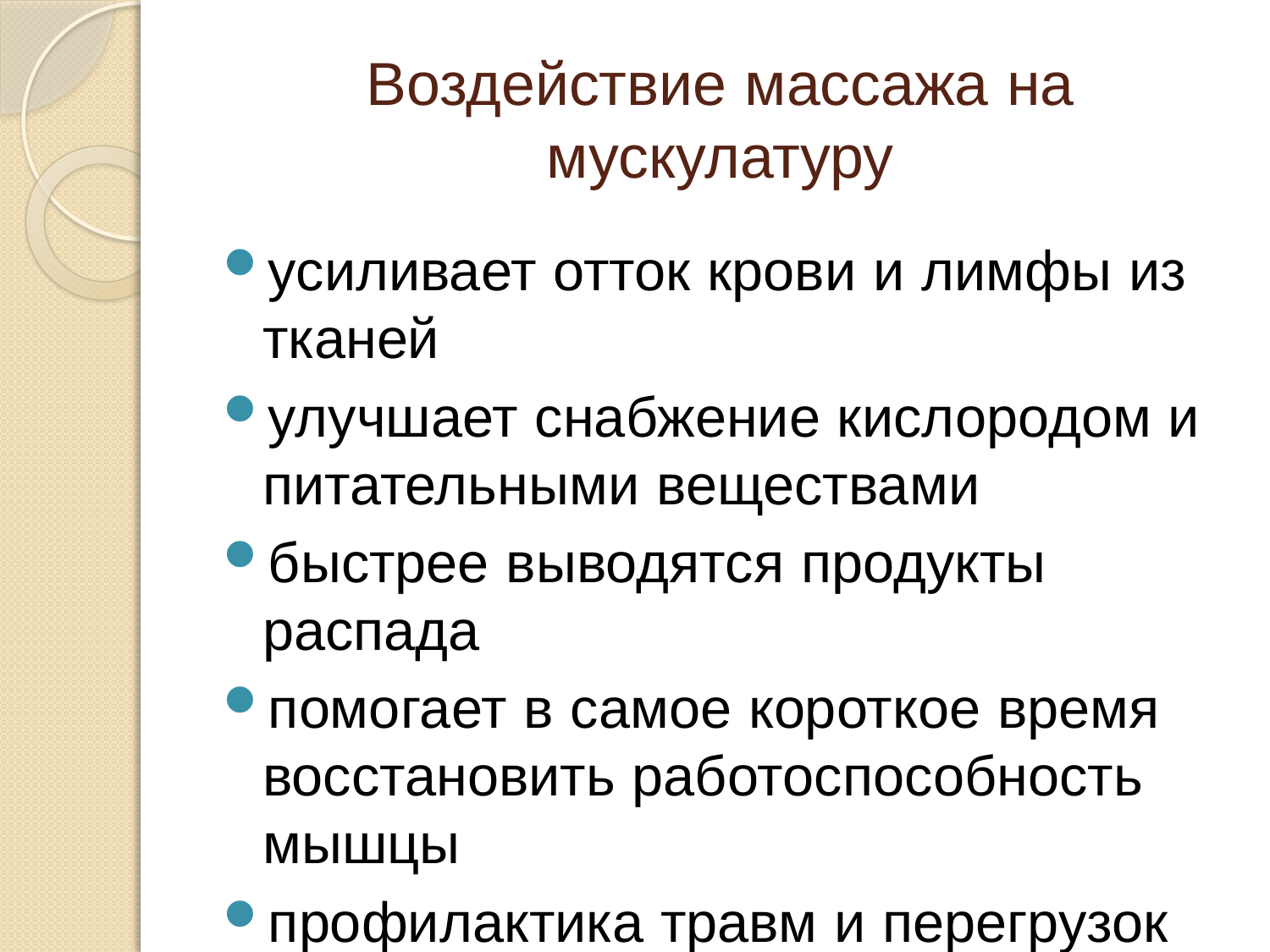

# Воздействие массажа на мускулатуру
усиливает отток крови и лимфы из тканей
улучшает снабжение кислородом и питательными веществами
быстрее выводятся продукты распада
помогает в самое короткое время восстановить работоспособность мышцы
профилактика травм и перегрузок